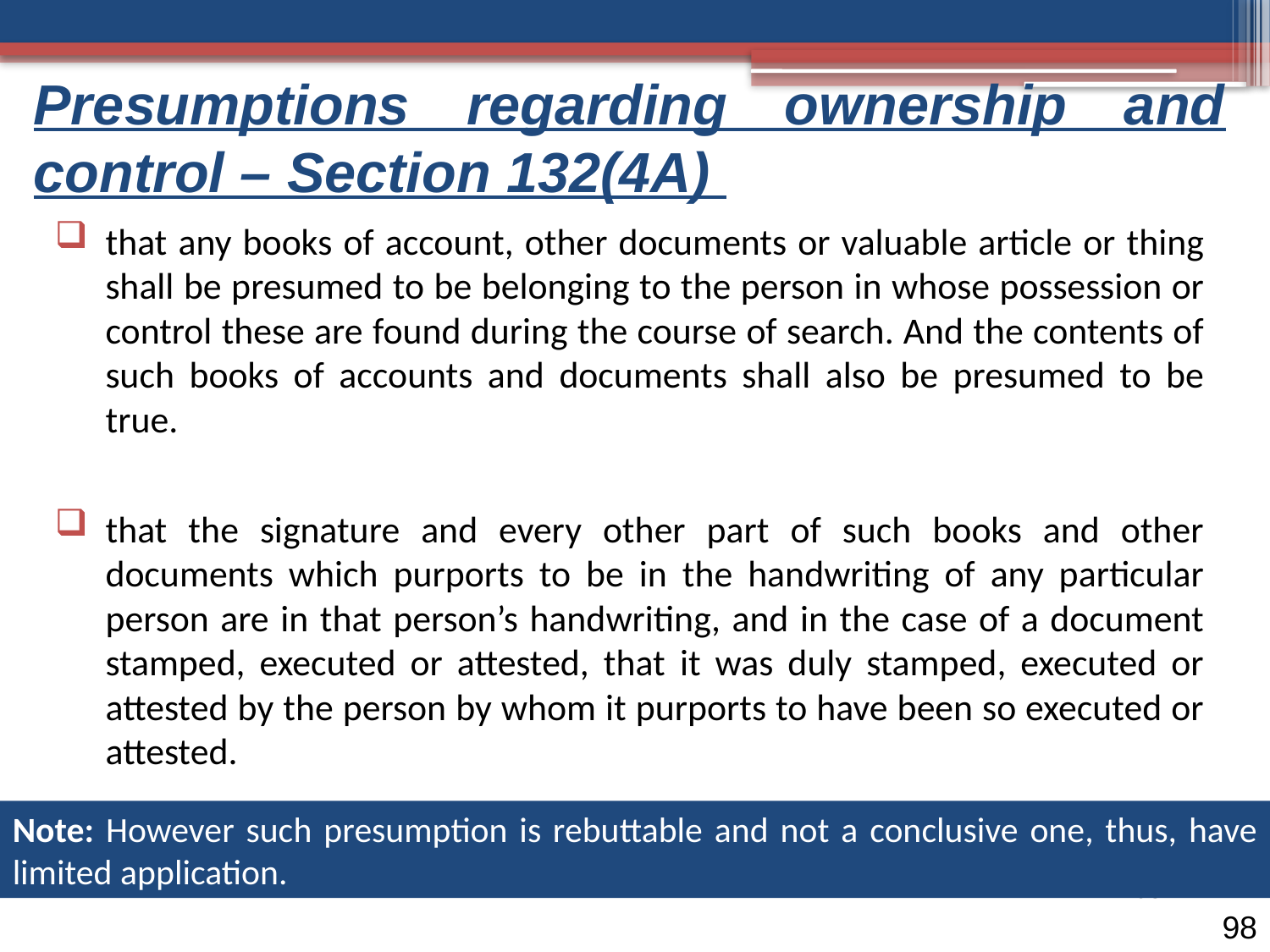

Presumptions regarding ownership and control – Section 132(4A)
that any books of account, other documents or valuable article or thing shall be presumed to be belonging to the person in whose possession or control these are found during the course of search. And the contents of such books of accounts and documents shall also be presumed to be true.

that the signature and every other part of such books and other documents which purports to be in the handwriting of any particular person are in that person’s handwriting, and in the case of a document stamped, executed or attested, that it was duly stamped, executed or attested by the person by whom it purports to have been so executed or attested.
Note: However such presumption is rebuttable and not a conclusive one, thus, have limited application.
98
98